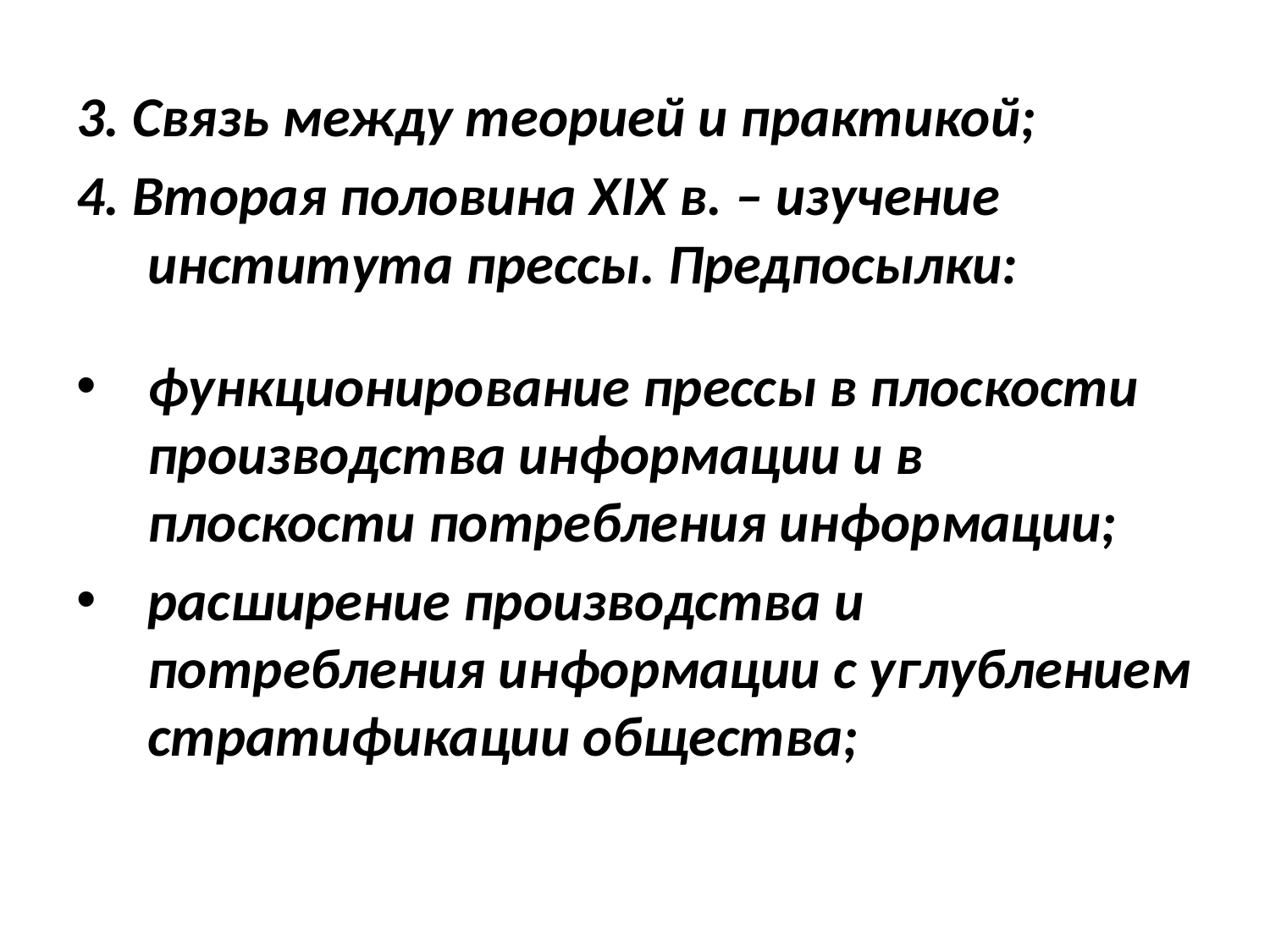

3. Связь между теорией и практикой;
4. Вторая половина XIX в. – изучение института прессы. Предпосылки:

функционирование прессы в плоскости производства информации и в плоскости потребления информации;
расширение производства и потребления информации с углублением стратификации общества;